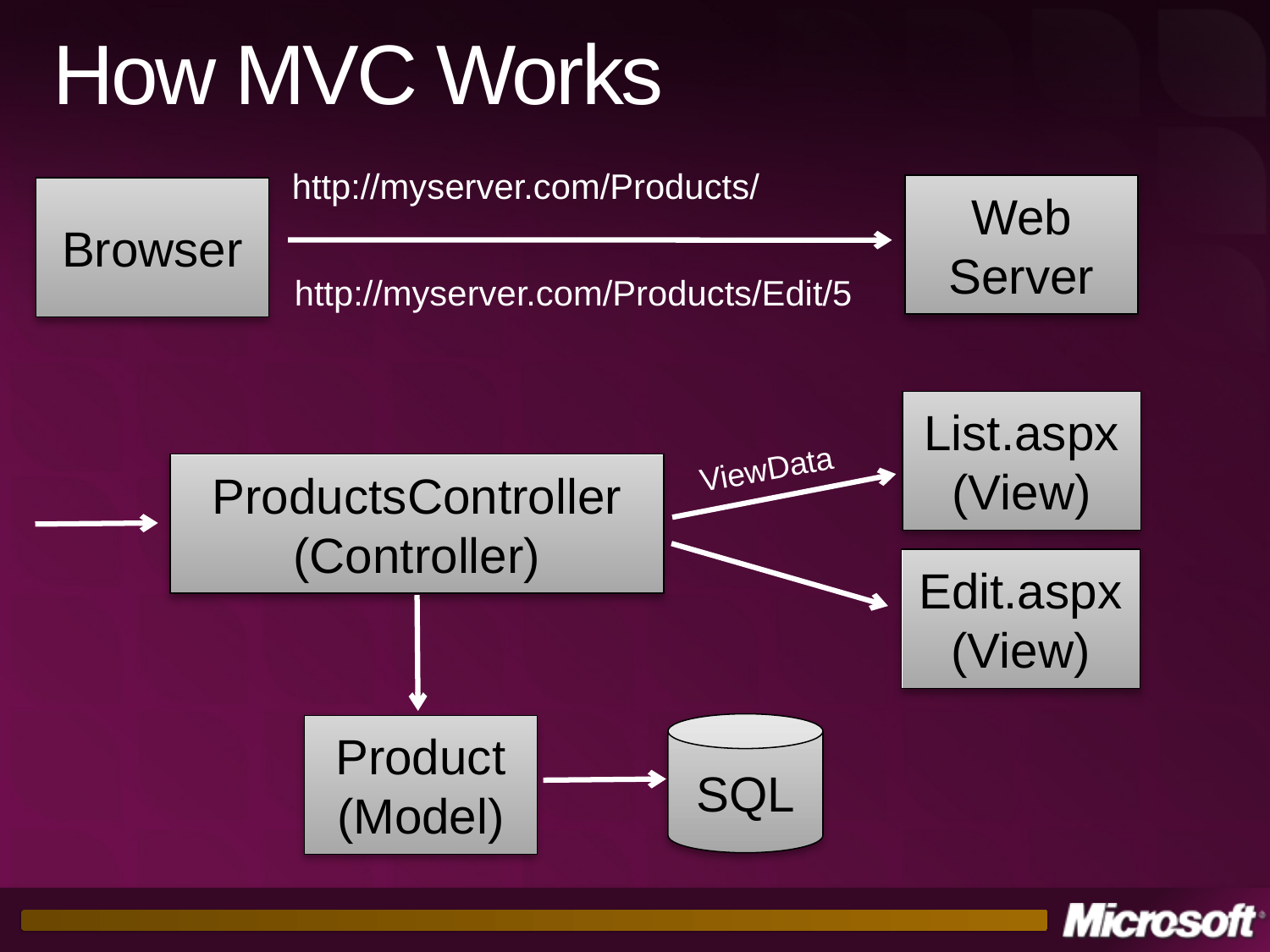

# How MVC Works
http://myserver.com/Products/
Web Server
Browser
http://myserver.com/Products/Edit/5
List.aspx
(View)
ViewData
ProductsController
(Controller)
Edit.aspx
(View)
Product
(Model)
SQL